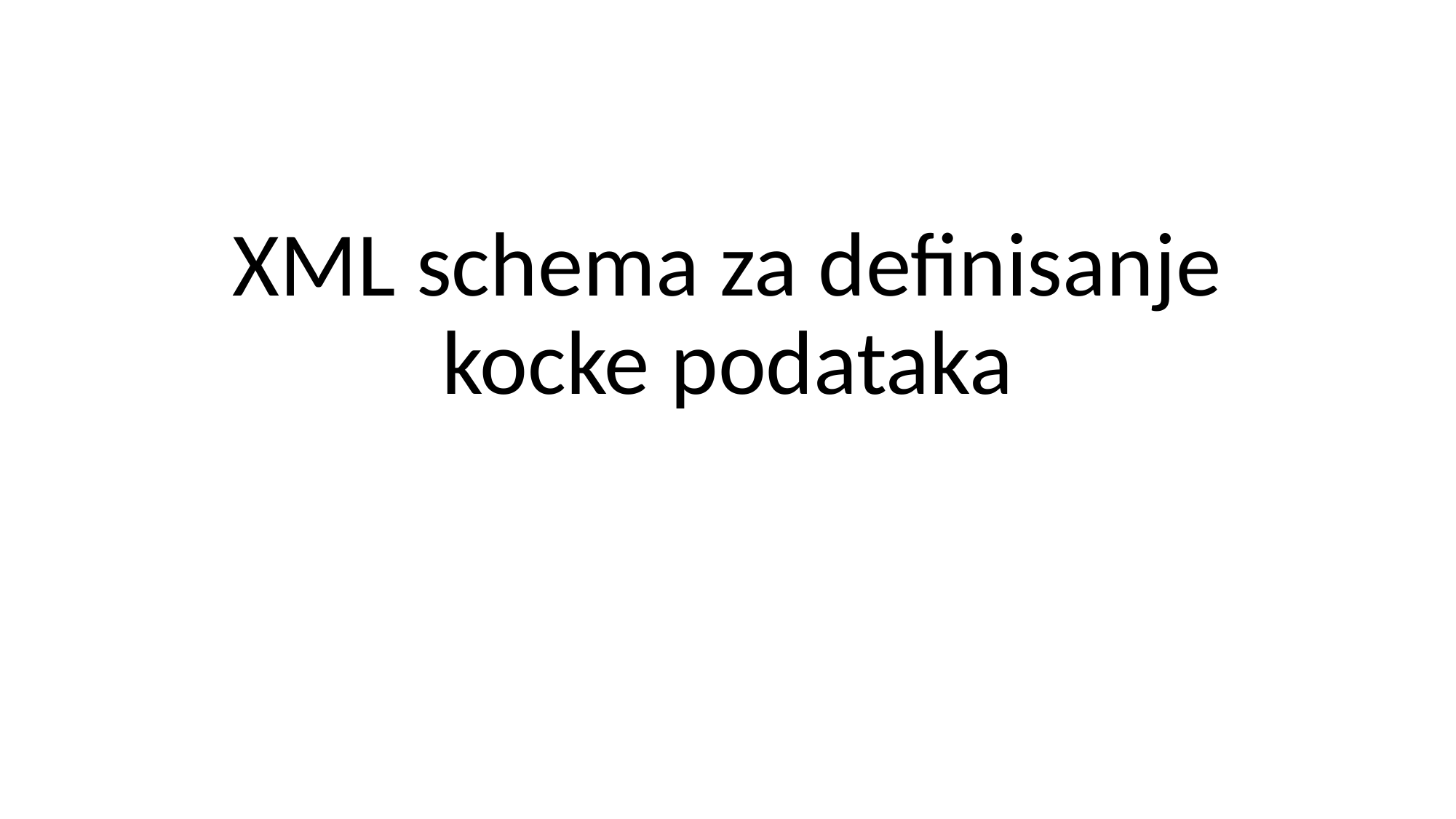

# XML schema za definisanje kocke podataka